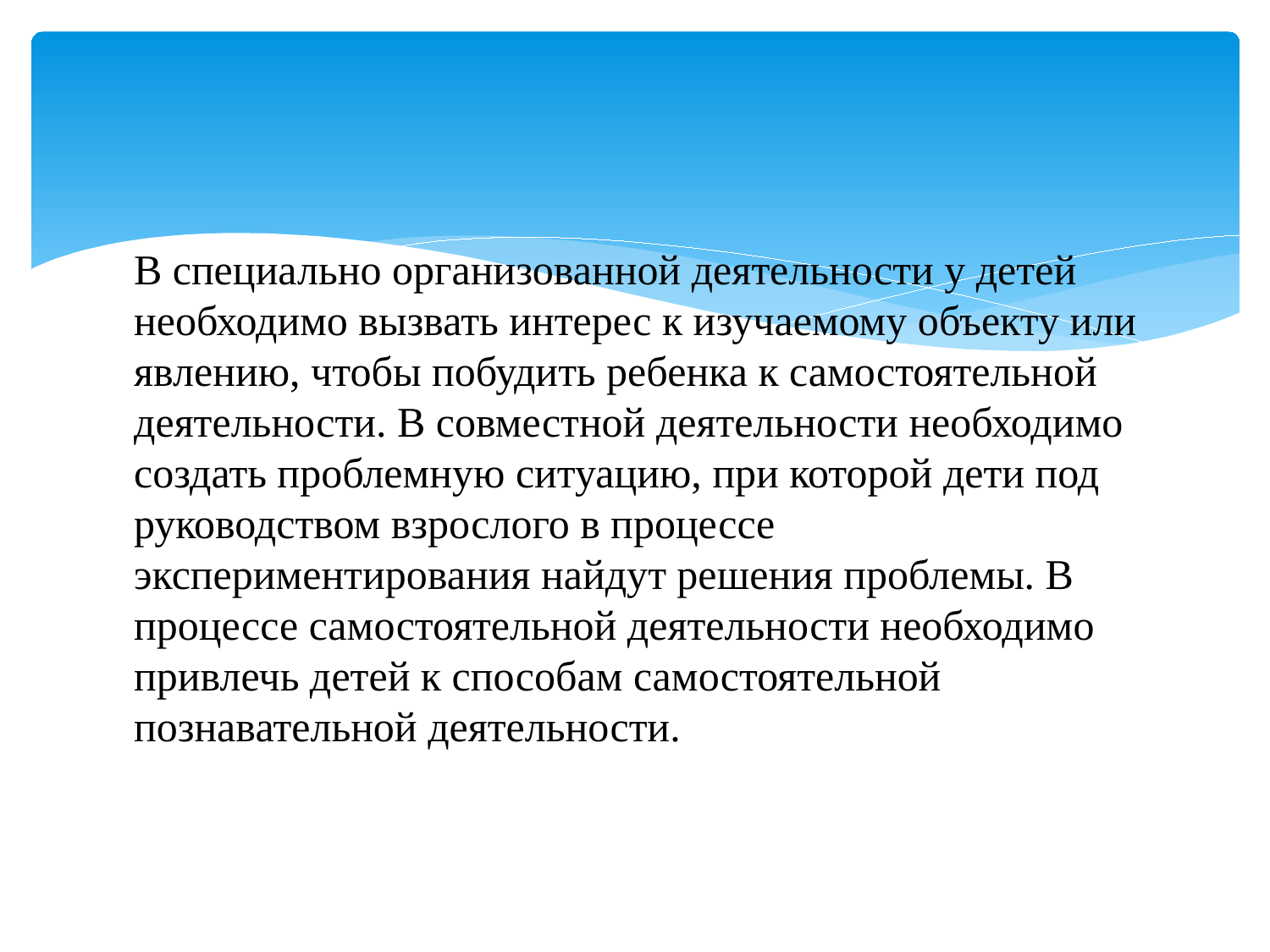

В специально организованной деятельности у детей необходимо вызвать интерес к изучаемому объекту или явлению, чтобы побудить ребенка к самостоятельной деятельности. В совместной деятельности необходимо создать проблемную ситуацию, при которой дети под руководством взрослого в процессе экспериментирования найдут решения проблемы. В процессе самостоятельной деятельности необходимо привлечь детей к способам самостоятельной познавательной деятельности.